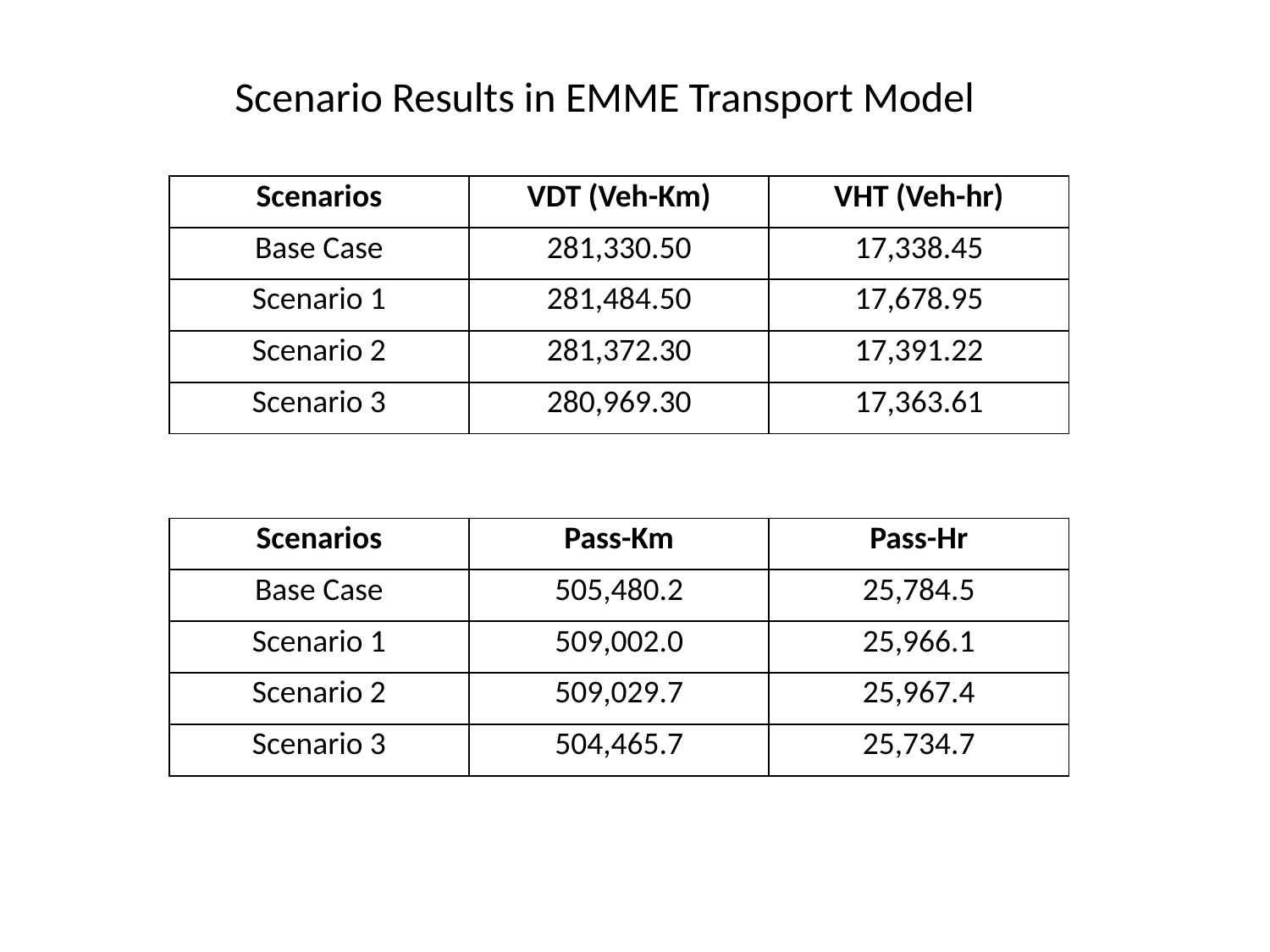

Scenario Results in EMME Transport Model
| Scenarios | VDT (Veh-Km) | VHT (Veh-hr) |
| --- | --- | --- |
| Base Case | 281,330.50 | 17,338.45 |
| Scenario 1 | 281,484.50 | 17,678.95 |
| Scenario 2 | 281,372.30 | 17,391.22 |
| Scenario 3 | 280,969.30 | 17,363.61 |
| Scenarios | Pass-Km | Pass-Hr |
| --- | --- | --- |
| Base Case | 505,480.2 | 25,784.5 |
| Scenario 1 | 509,002.0 | 25,966.1 |
| Scenario 2 | 509,029.7 | 25,967.4 |
| Scenario 3 | 504,465.7 | 25,734.7 |